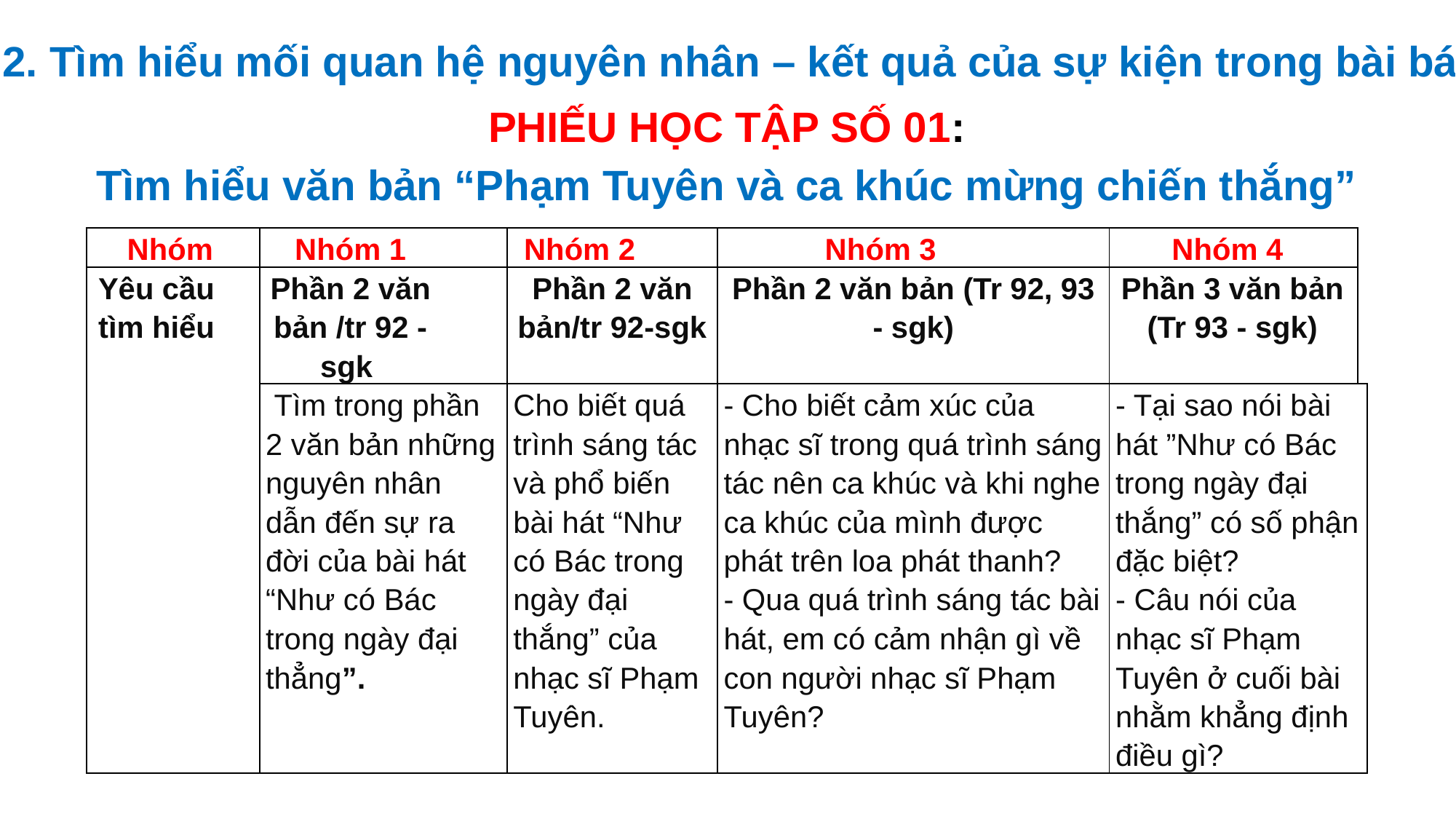

2. Tìm hiểu mối quan hệ nguyên nhân – kết quả của sự kiện trong bài báo
PHIẾU HỌC TẬP SỐ 01:
Tìm hiểu văn bản “Phạm Tuyên và ca khúc mừng chiến thắng”
| Nhóm | Nhóm 1 | Nhóm 2 | Nhóm 3 | Nhóm 4 |  |
| --- | --- | --- | --- | --- | --- |
| Yêu cầu tìm hiểu | Phần 2 văn bản /tr 92 - sgk | Phần 2 văn bản/tr 92-sgk | Phần 2 văn bản (Tr 92, 93 - sgk) | Phần 3 văn bản (Tr 93 - sgk) |  |
|  | Tìm trong phần 2 văn bản những nguyên nhân dẫn đến sự ra đời của bài hát “Như có Bác trong ngày đại thẳng”. | Cho biết quá trình sáng tác và phổ biến bài hát “Như có Bác trong ngày đại thắng” của nhạc sĩ Phạm Tuyên. | - Cho biết cảm xúc của nhạc sĩ trong quá trình sáng tác nên ca khúc và khi nghe ca khúc của mình được phát trên loa phát thanh? - Qua quá trình sáng tác bài hát, em có cảm nhận gì về con người nhạc sĩ Phạm Tuyên? | - Tại sao nói bài hát ”Như có Bác trong ngày đại thắng” có số phận đặc biệt? - Câu nói của nhạc sĩ Phạm Tuyên ở cuối bài nhằm khẳng định điều gì? |  |